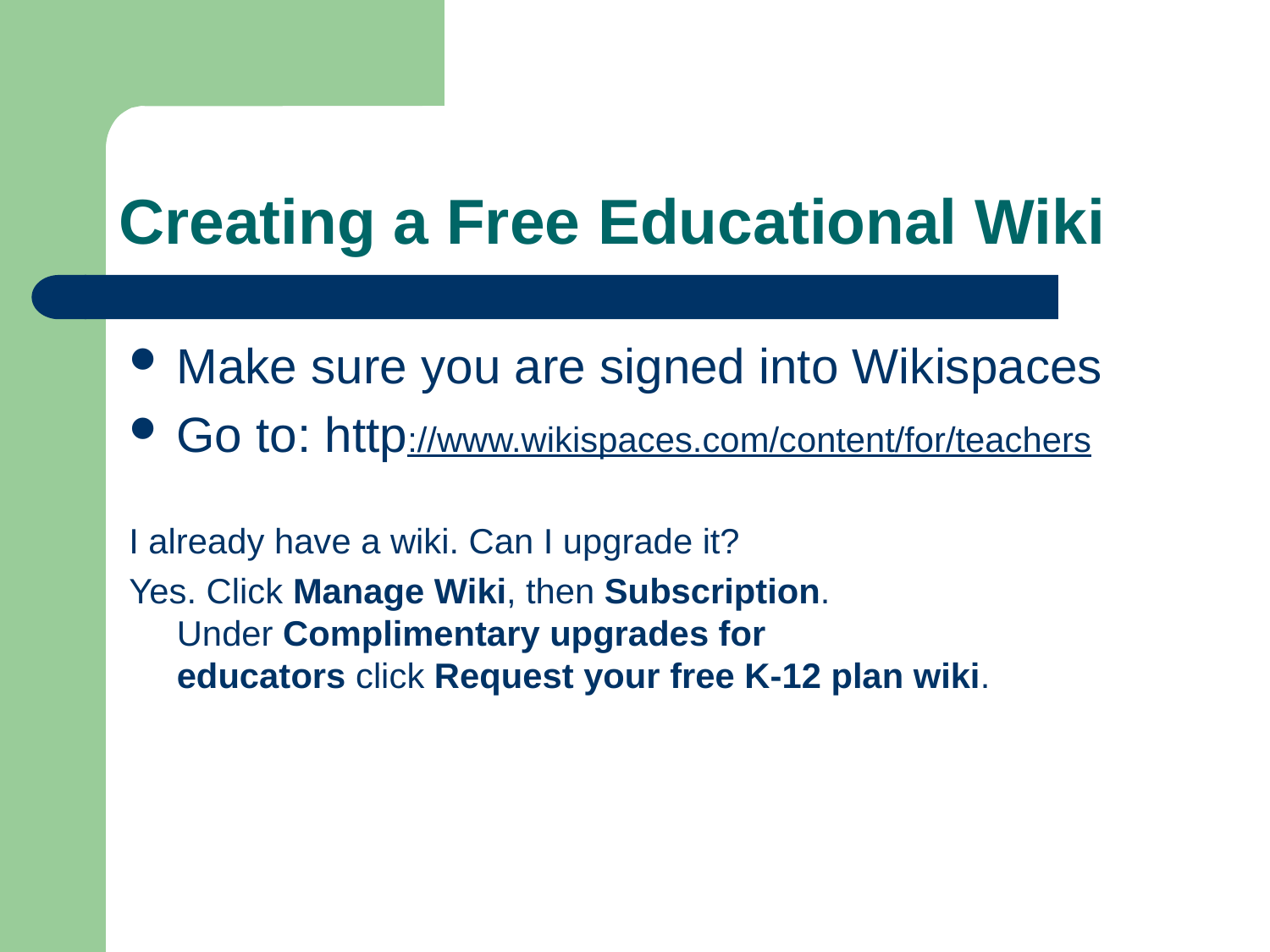

# Creating a Free Educational Wiki
Make sure you are signed into Wikispaces
Go to: http://www.wikispaces.com/content/for/teachers

I already have a wiki. Can I upgrade it?
Yes. Click Manage Wiki, then Subscription. Under Complimentary upgrades for educators click Request your free K-12 plan wiki.